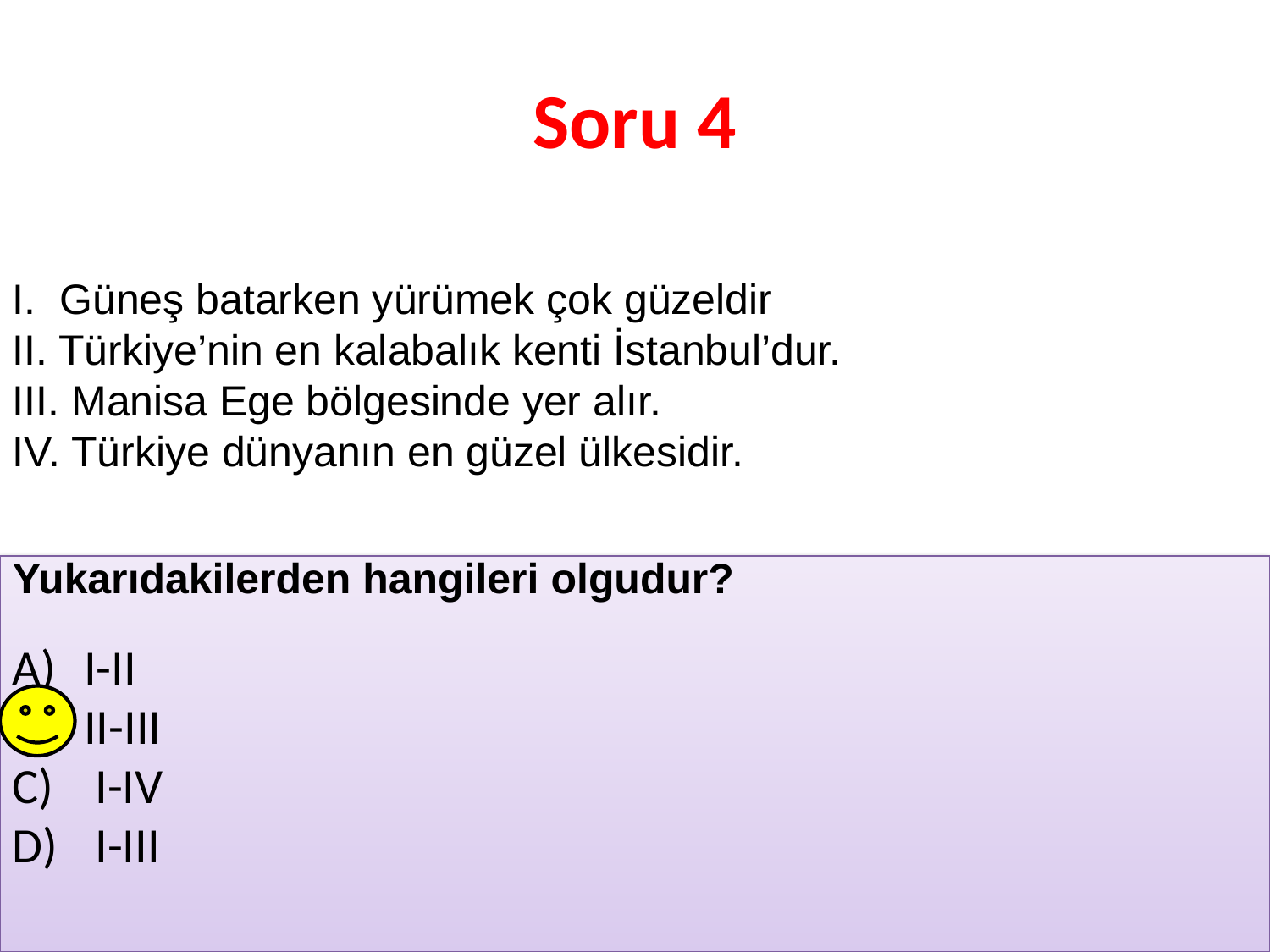

# Soru 4
I.  Güneş batarken yürümek çok güzeldir 
II. Türkiye’nin en kalabalık kenti İstanbul’dur. 
III. Manisa Ege bölgesinde yer alır. 
IV. Türkiye dünyanın en güzel ülkesidir.

 
Yukarıdakilerden hangileri olgudur?

I-II
II-III
 I-IV
 I-III